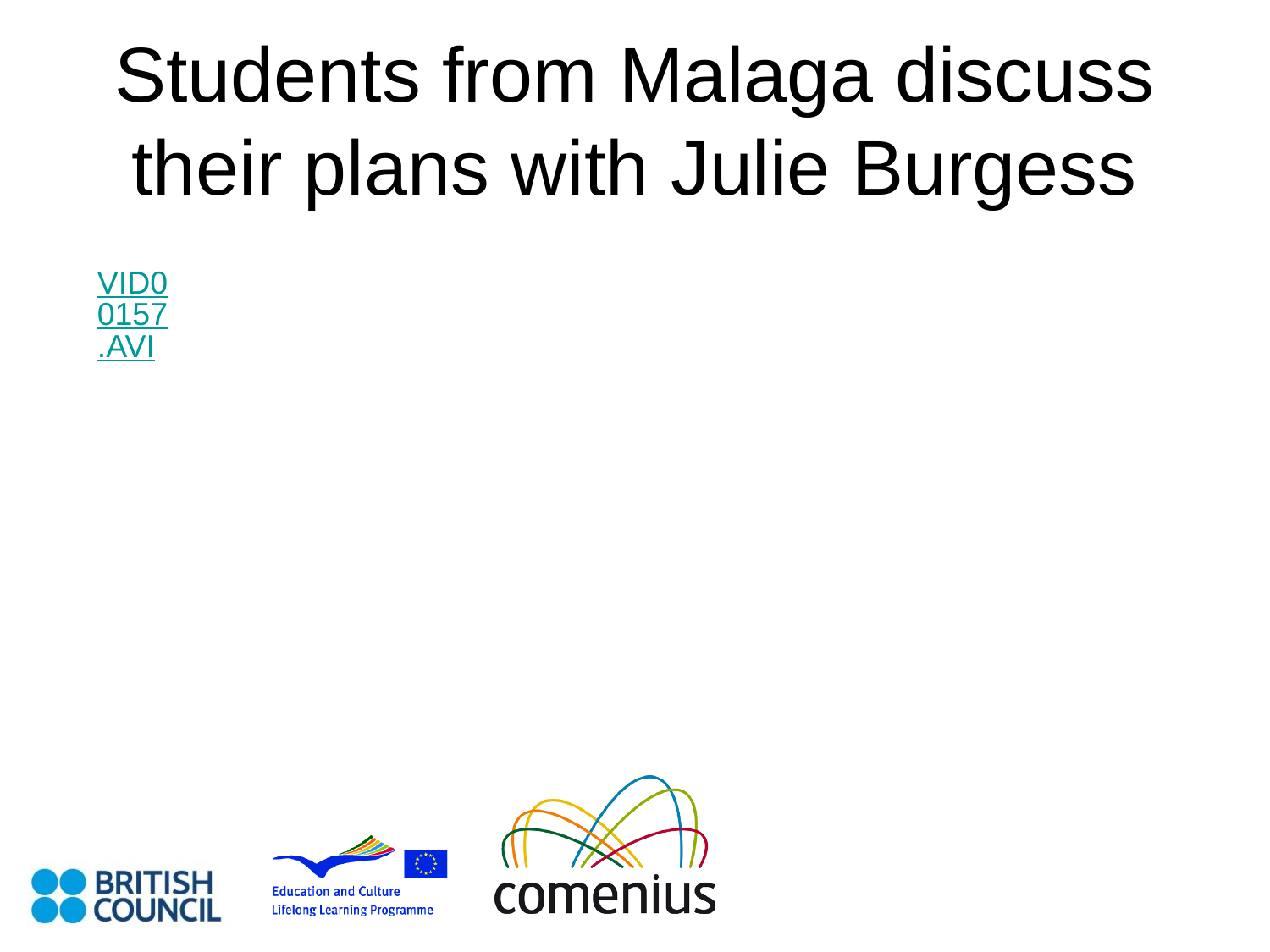

# Students from Malaga discuss their plans with Julie Burgess

VID00157.AVI